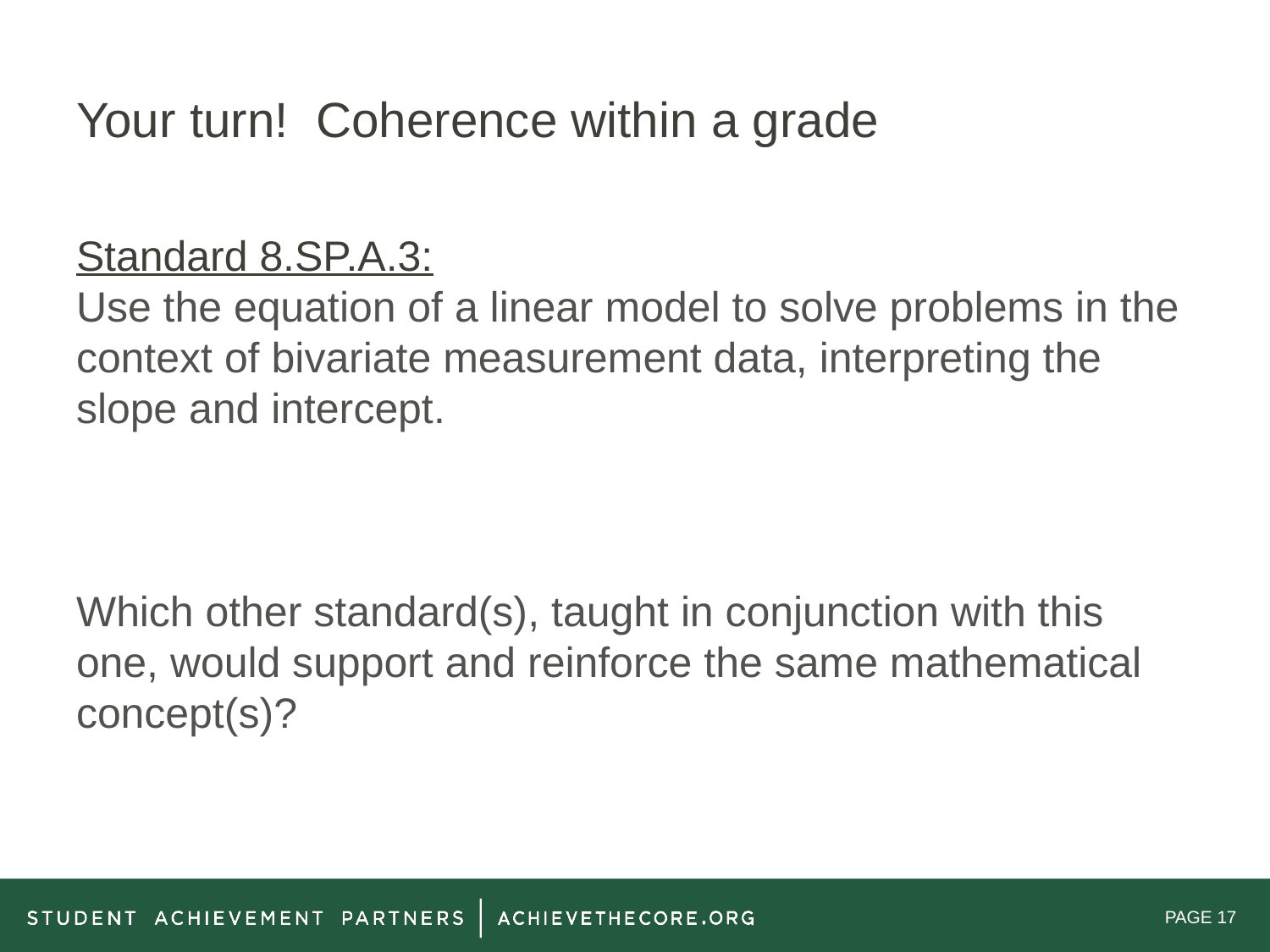

# Your turn!  Coherence within a grade
Standard 8.SP.A.3:
Use the equation of a linear model to solve problems in the context of bivariate measurement data, interpreting the slope and intercept.

Which other standard(s), taught in conjunction with this one, would support and reinforce the same mathematical concept(s)?